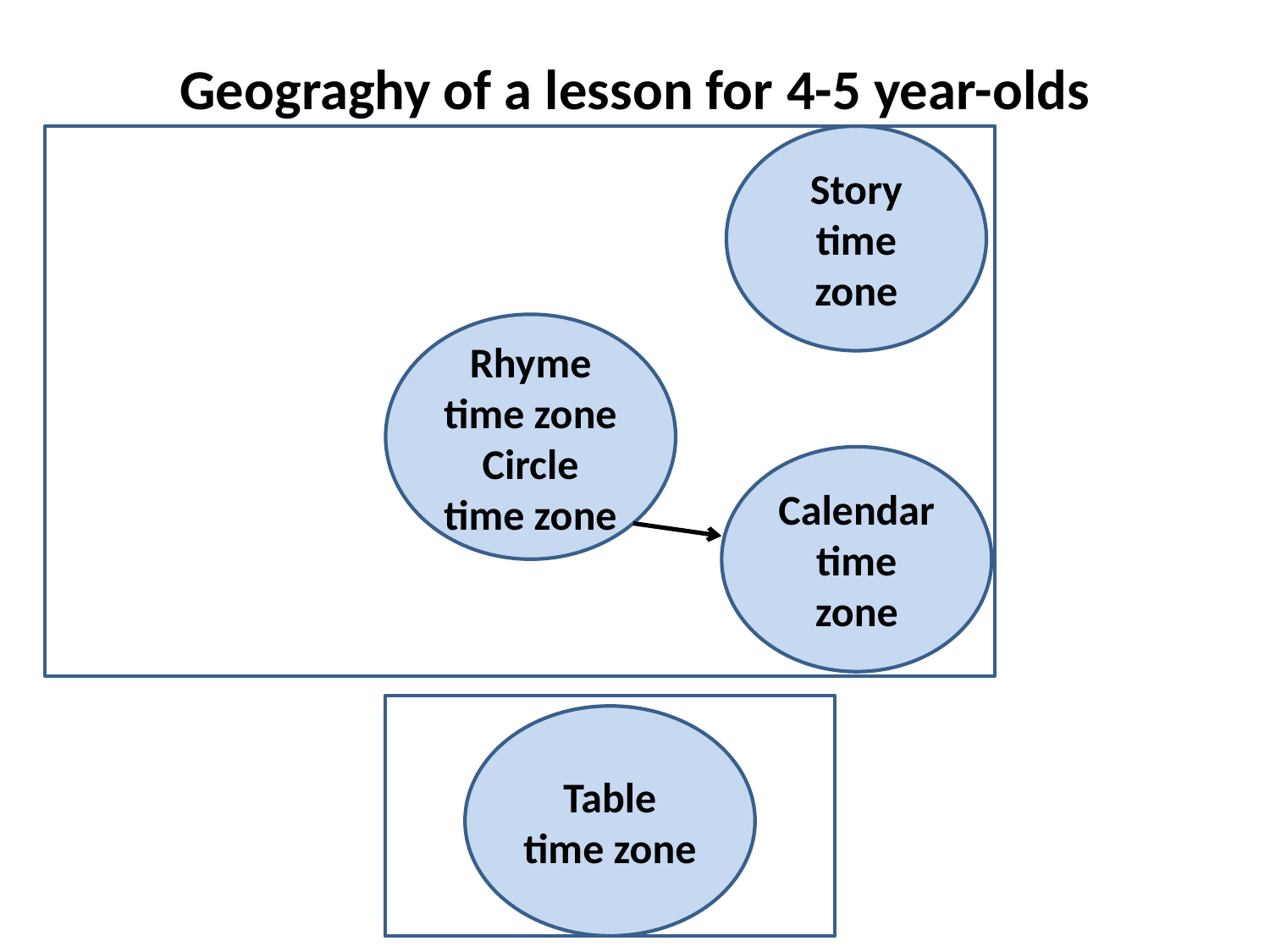

# Geograghy of a lesson for 4-5 year-olds

Story time zone

Rhyme time zone
Circle time zone
Calendar time zone

Table time zone